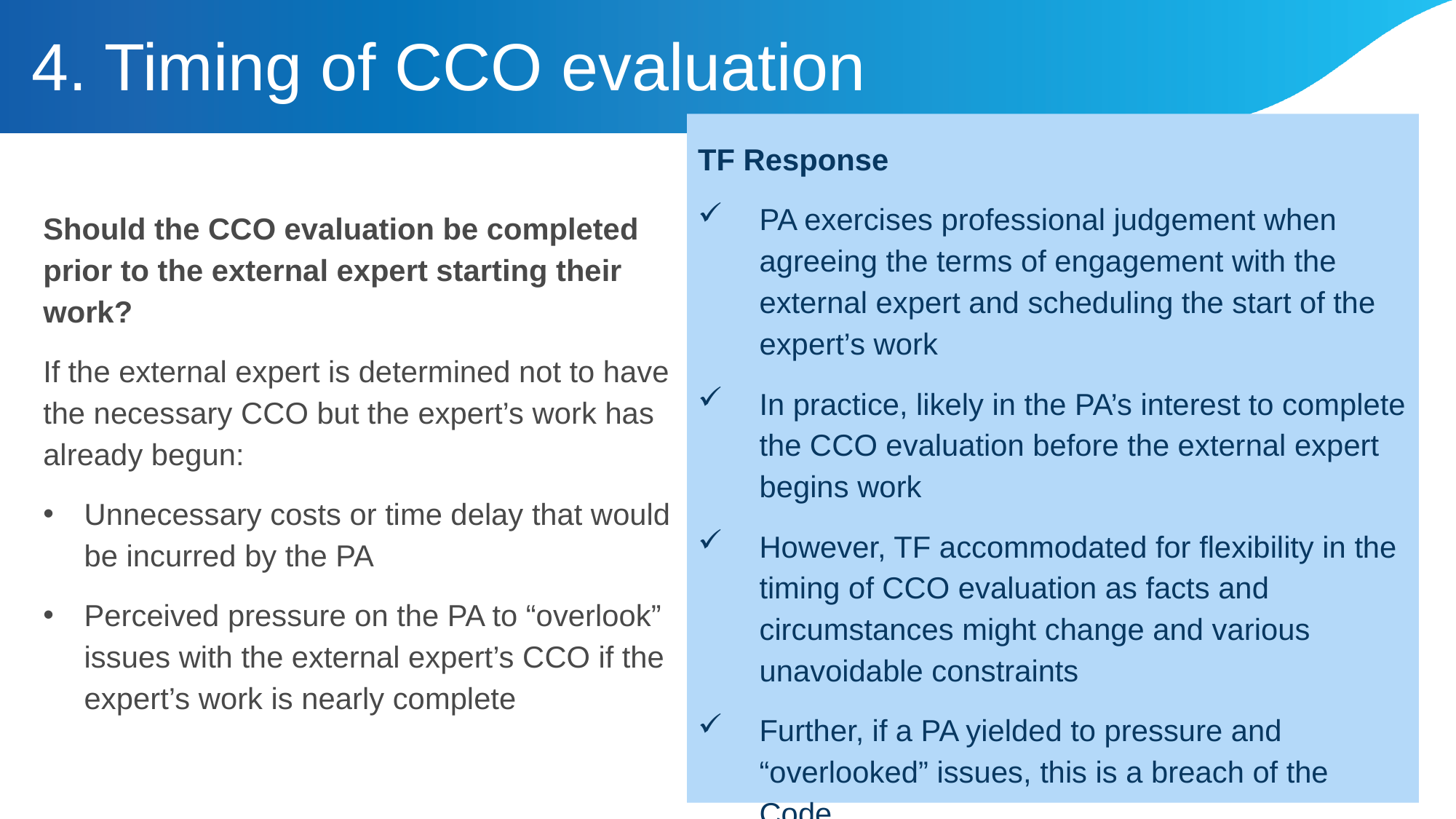

# 4. Timing of CCO evaluation
TF Response
PA exercises professional judgement when agreeing the terms of engagement with the external expert and scheduling the start of the expert’s work
In practice, likely in the PA’s interest to complete the CCO evaluation before the external expert begins work
However, TF accommodated for flexibility in the timing of CCO evaluation as facts and circumstances might change and various unavoidable constraints
Further, if a PA yielded to pressure and “overlooked” issues, this is a breach of the Code
Should the CCO evaluation be completed prior to the external expert starting their work?
If the external expert is determined not to have the necessary CCO but the expert’s work has already begun:
Unnecessary costs or time delay that would be incurred by the PA
Perceived pressure on the PA to “overlook” issues with the external expert’s CCO if the expert’s work is nearly complete
30